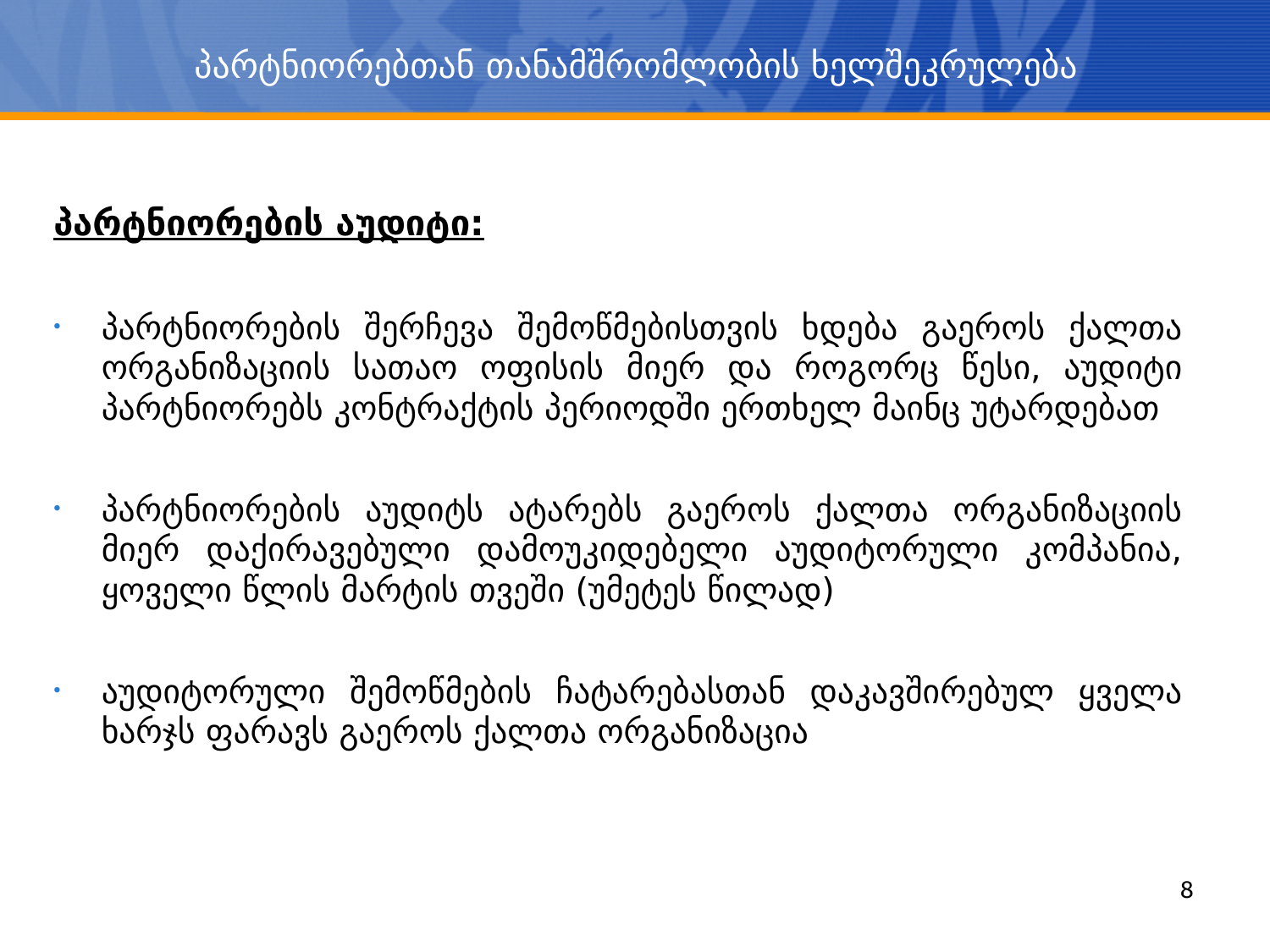

# პარტნიორებთან თანამშრომლობის ხელშეკრულება

პარტნიორების აუდიტი:

პარტნიორების შერჩევა შემოწმებისთვის ხდება გაეროს ქალთა ორგანიზაციის სათაო ოფისის მიერ და როგორც წესი, აუდიტი პარტნიორებს კონტრაქტის პერიოდში ერთხელ მაინც უტარდებათ

პარტნიორების აუდიტს ატარებს გაეროს ქალთა ორგანიზაციის მიერ დაქირავებული დამოუკიდებელი აუდიტორული კომპანია, ყოველი წლის მარტის თვეში (უმეტეს წილად)

აუდიტორული შემოწმების ჩატარებასთან დაკავშირებულ ყველა ხარჯს ფარავს გაეროს ქალთა ორგანიზაცია

8